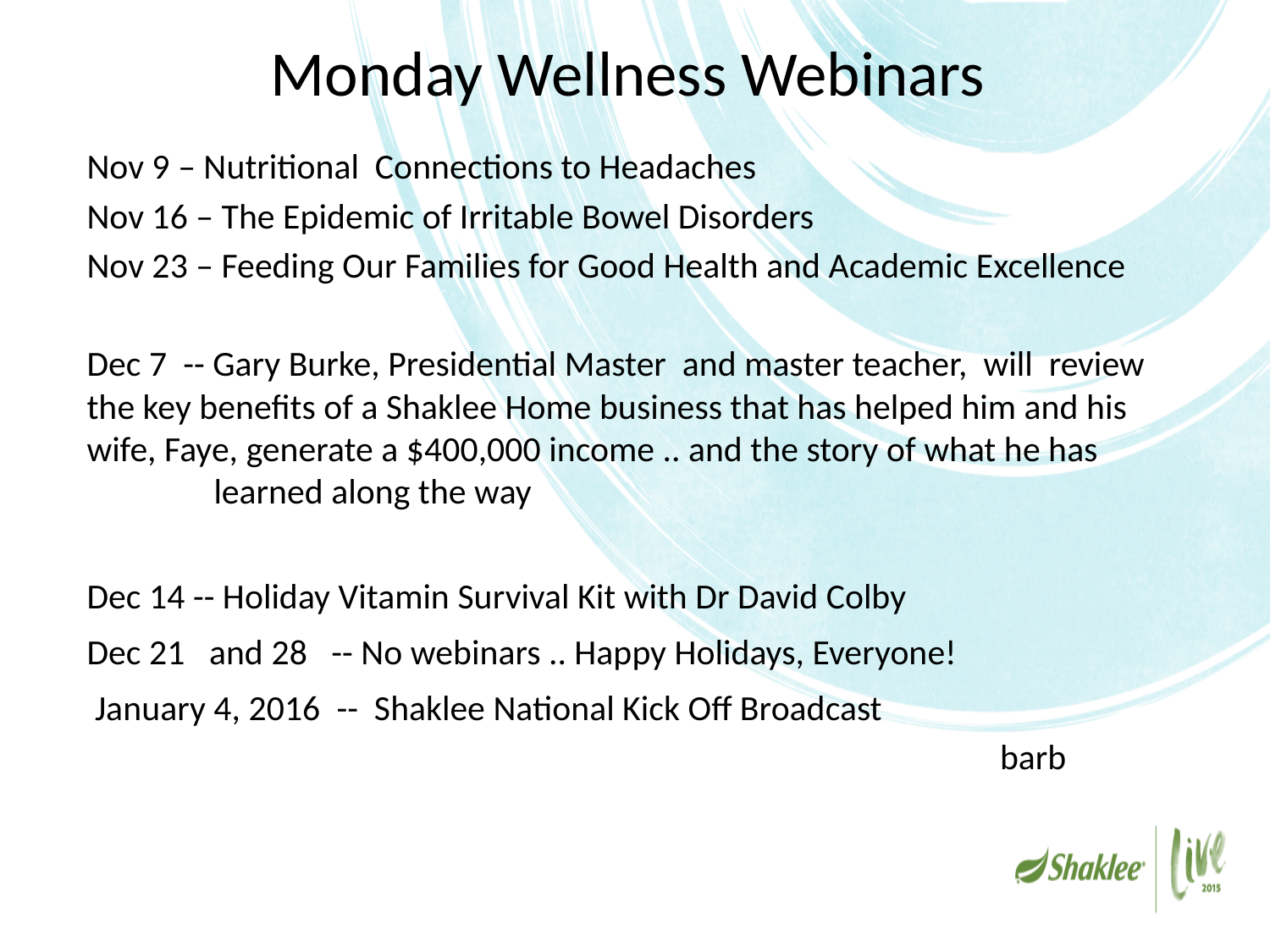

# Monday Wellness Webinars
Nov 9 – Nutritional  Connections to Headaches
Nov 16 – The Epidemic of Irritable Bowel Disorders
Nov 23 – Feeding Our Families for Good Health and Academic Excellence

Dec 7  -- Gary Burke, Presidential Master  and master teacher,  will  review the key benefits of a Shaklee Home business that has helped him and his wife, Faye, generate a $400,000 income .. and the story of what he has 	learned along the way

Dec 14 -- Holiday Vitamin Survival Kit with Dr David Colby
Dec 21   and 28   -- No webinars .. Happy Holidays, Everyone!
 January 4, 2016  --  Shaklee National Kick Off Broadcast
							   barb